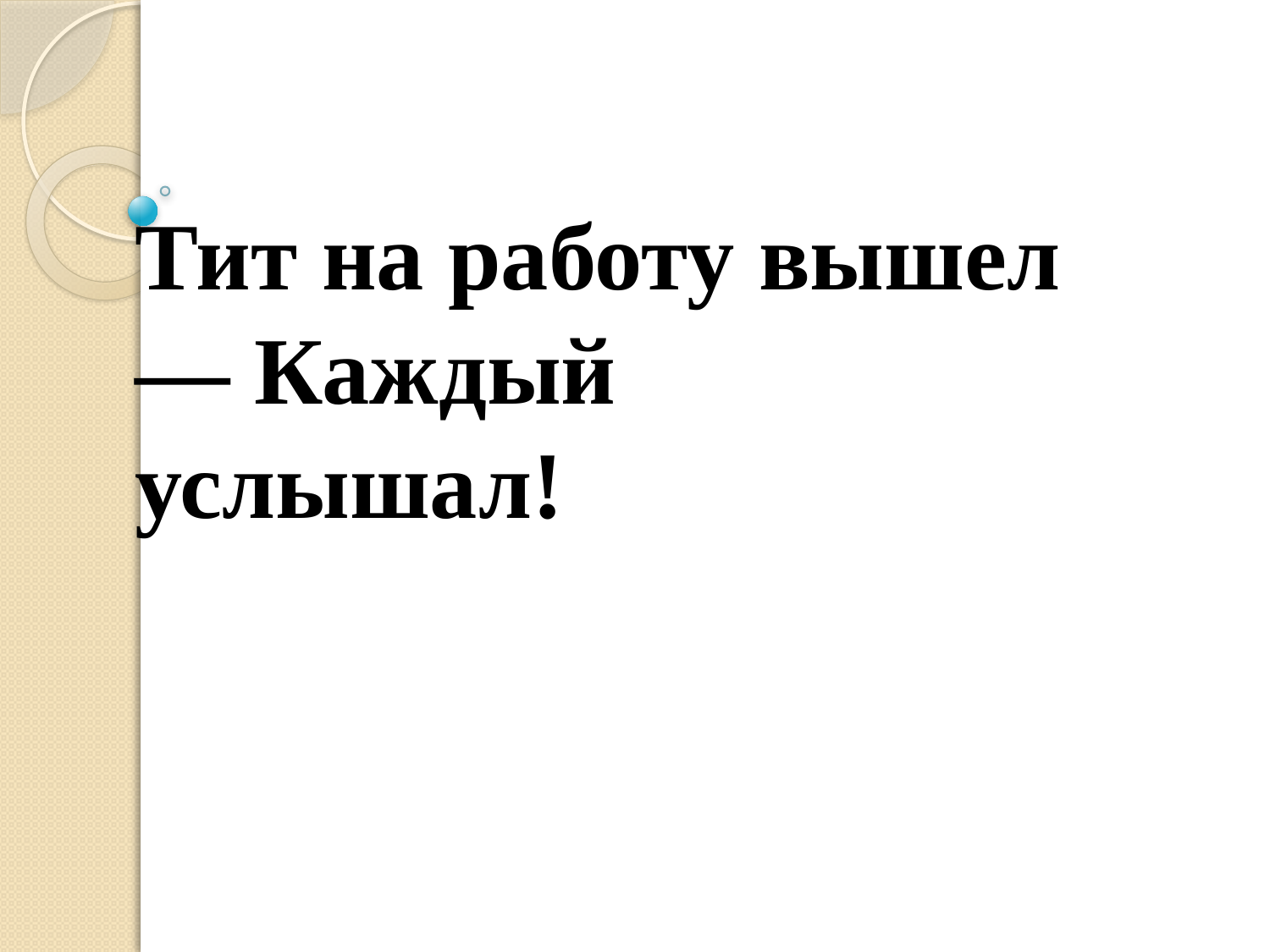

Тит на работу вышел — Каждый услышал!